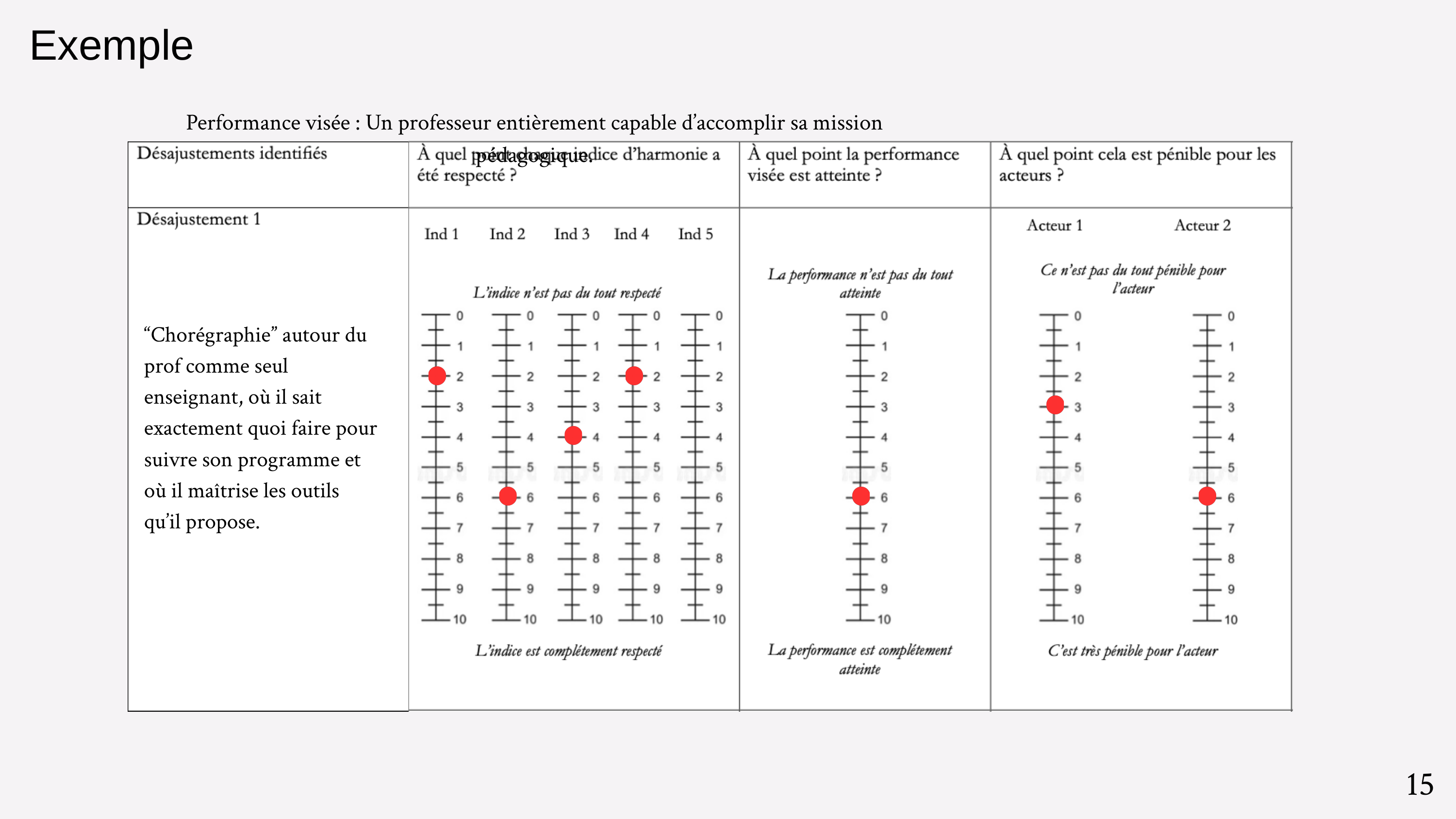

Exemple
Performance visée : Un professeur entièrement capable d’accomplir sa mission pédagogique.

“Chorégraphie” autour du prof comme seul enseignant, où il sait exactement quoi faire pour suivre son programme et où il maîtrise les outils qu’il propose.

15